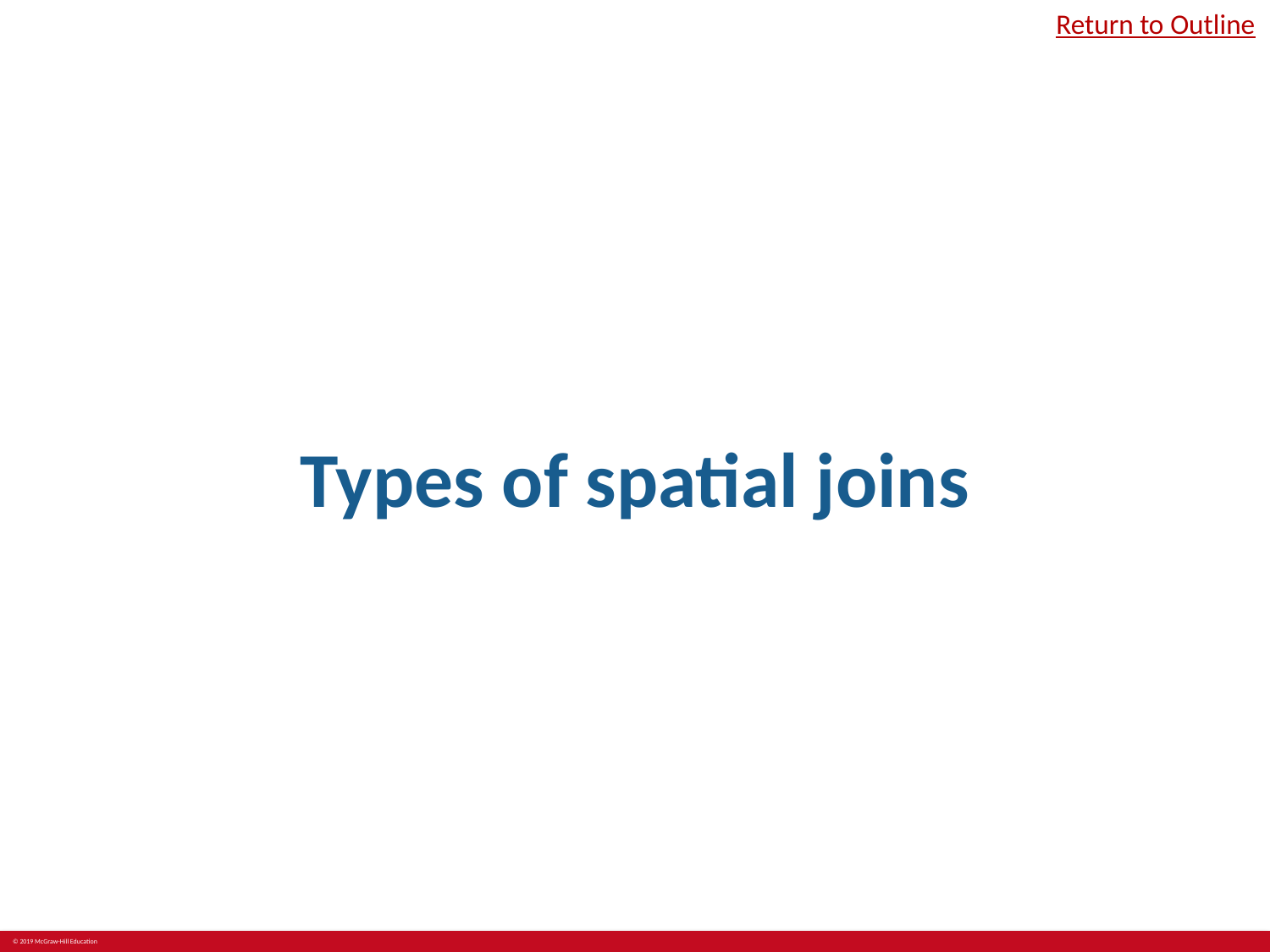

Return to Outline
# Types of spatial joins